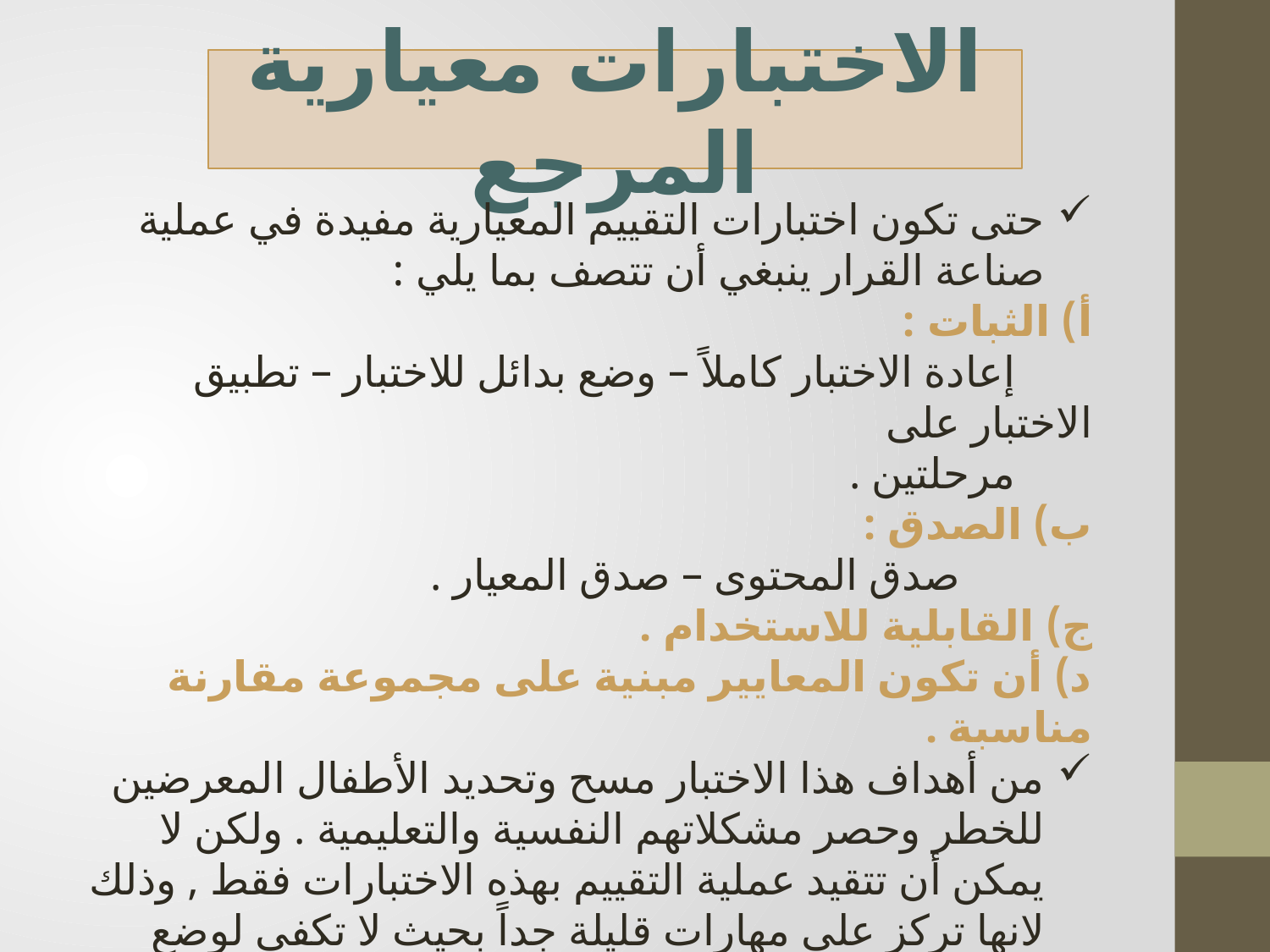

الاختبارات معيارية المرجع
حتى تكون اختبارات التقييم المعيارية مفيدة في عملية صناعة القرار ينبغي أن تتصف بما يلي :
أ) الثبات :
       إعادة الاختبار كاملاً – وضع بدائل للاختبار – تطبيق الاختبار على
       مرحلتين .
ب) الصدق :
            صدق المحتوى – صدق المعيار .
ج) القابلية للاستخدام .
د) أن تكون المعايير مبنية على مجموعة مقارنة مناسبة .
من أهداف هذا الاختبار مسح وتحديد الأطفال المعرضين للخطر وحصر مشكلاتهم النفسية والتعليمية . ولكن لا يمكن أن تتقيد عملية التقييم بهذه الاختبارات فقط , وذلك لانها تركز على مهارات قليلة جداً بحيث لا تكفي لوضع تصور لما سيتم تدريسه. وبالتالي فقد تستدعي الضرورة استخدام أساليب تقييمية إضافية مثل الاختبارات محكية المرجع والتقييم غير الرسمي. .